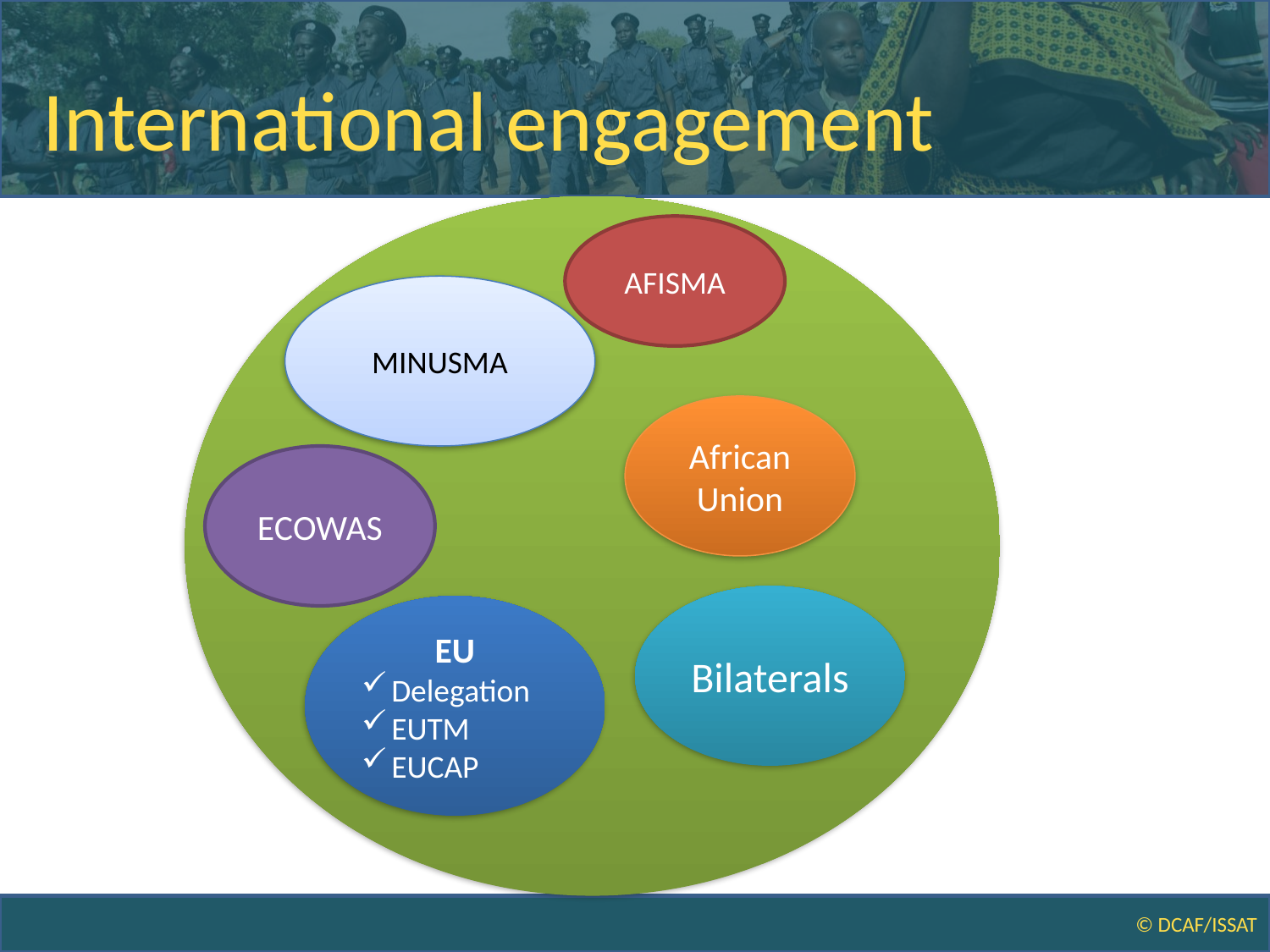

# International engagement

AFISMA

Operation Serval
France
Chad
MINUSMA
African Union
ECOWAS
Bilaterals
EU
Delegation
EUTM
EUCAP